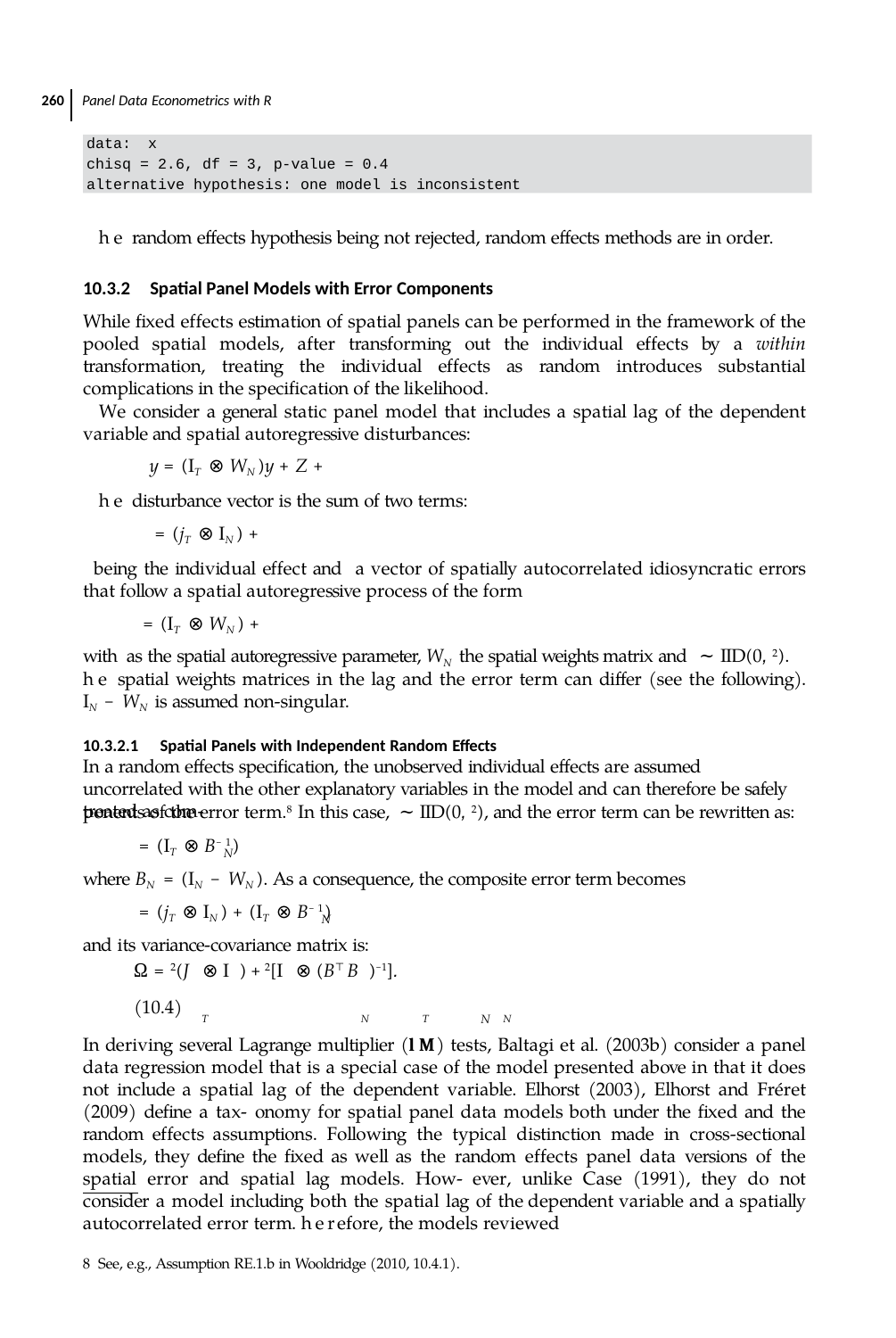

260  Panel Data Econometrics with R

data: x
chisq = 2.6, df = 3, p-value = 0.4
alternative hypothesis: one model is inconsistent
he random effects hypothesis being not rejected, random effects methods are in order.

10.3.2  Spatial Panel Models with Error Components
While ﬁxed effects estimation of spatial panels can be performed in the framework of the pooled spatial models, after transforming out the individual effects by a within transformation, treating the individual effects as random introduces substantial complications in the speciﬁcation of the likelihood.
We consider a general static panel model that includes a spatial lag of the dependent variable and spatial autoregressive disturbances:
y = (IT ⊗ WN )y + Z +
he disturbance vector is the sum of two terms:
 = (jT ⊗ IN ) +
 being the individual effect and  a vector of spatially autocorrelated idiosyncratic errors that follow a spatial autoregressive process of the form
 = (IT ⊗ WN ) +
with  as the spatial autoregressive parameter, WN the spatial weights matrix and  ∼ IID(0, 2).

he spatial weights matrices in the lag and the error term can differ (see the following). IN − WN is assumed non-singular.

10.3.2.1  Spatial Panels with Independent Random Effects
In a random effects speciﬁcation, the unobserved individual effects are assumed uncorrelated with the other explanatory variables in the model and can therefore be safely treated as com-
ponents of the error term.8 In this case,  ∼ IID(0, 2), and the error term can be rewritten as:

 = (IT ⊗ B−1)
N
where BN = (IN − WN ). As a consequence, the composite error term becomes
 = (jT ⊗ IN ) + (IT ⊗ B−1)
N
and its variance-covariance matrix is:
Ω = 2(J ⊗ I ) + 2[I ⊗ (B⊤ B )−1].	(10.4)
  T	N	  T	N  N
In deriving several Lagrange multiplier (lm) tests, Baltagi et al. (2003b) consider a panel data regression model that is a special case of the model presented above in that it does not include a spatial lag of the dependent variable. Elhorst (2003), Elhorst and Fréret (2009) deﬁne a tax- onomy for spatial panel data models both under the ﬁxed and the random effects assumptions. Following the typical distinction made in cross-sectional models, they deﬁne the ﬁxed as well as the random effects panel data versions of the spatial error and spatial lag models. How- ever, unlike Case (1991), they do not consider a model including both the spatial lag of the dependent variable and a spatially autocorrelated error term. herefore, the models reviewed

8 See, e.g., Assumption RE.1.b in Wooldridge (2010, 10.4.1).